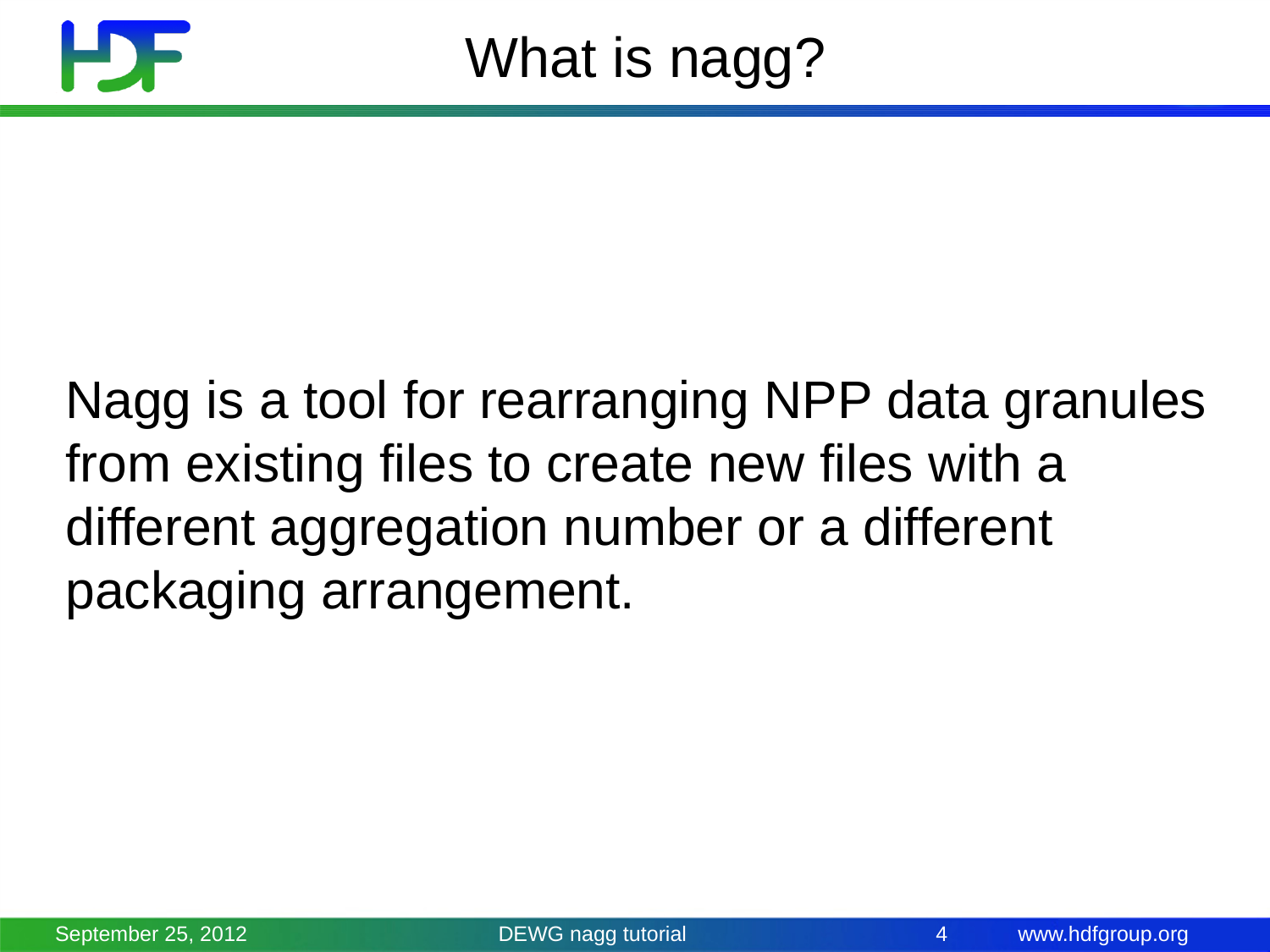

# What is nagg?

Nagg is a tool for rearranging NPP data granules from existing files to create new files with a different aggregation number or a different packaging arrangement.
September 25, 2012
DEWG nagg tutorial
4